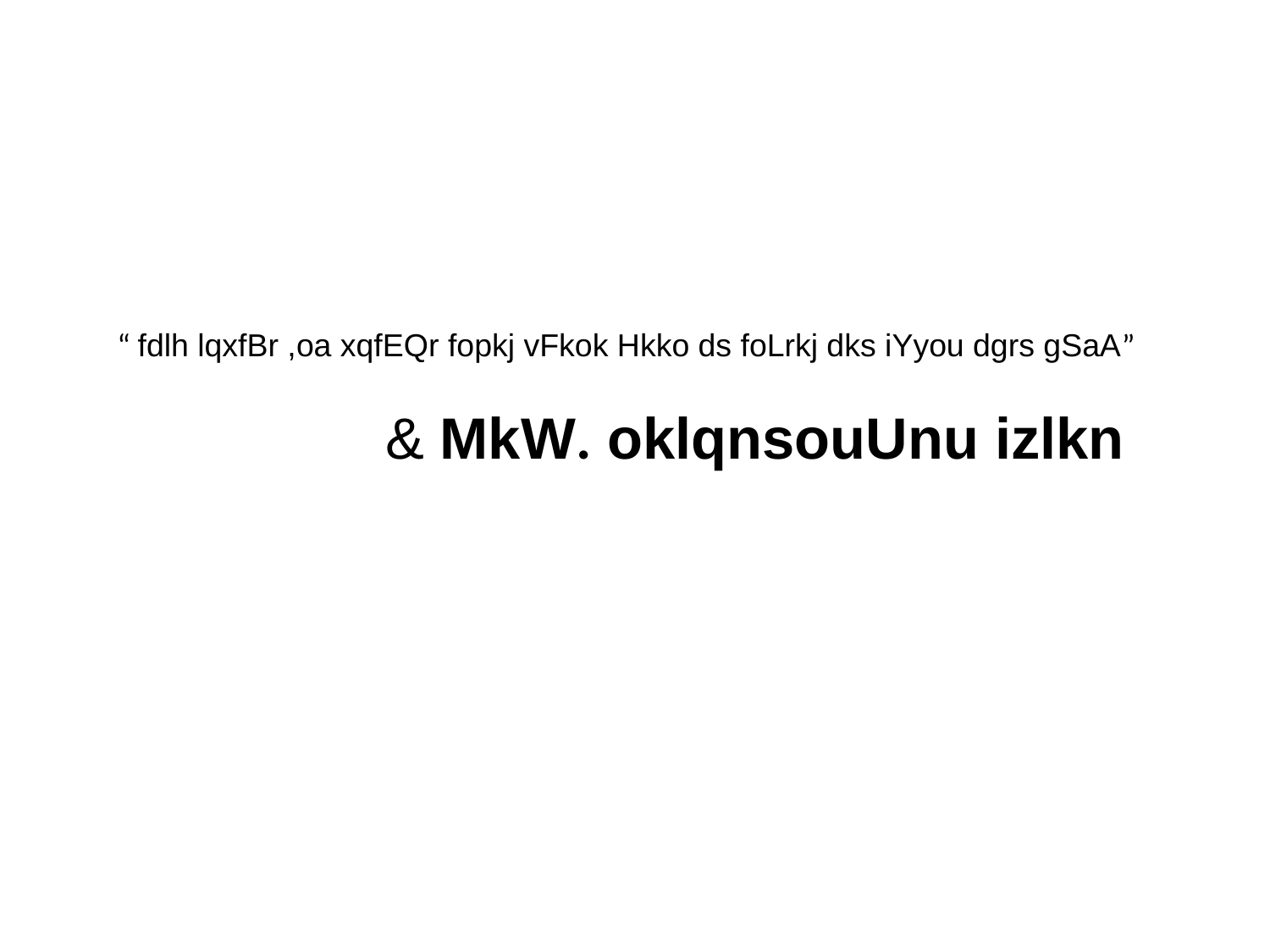

# “ fdlh lqxfBr ,oa xqfEQr fopkj vFkok Hkko ds foLrkj dks iYyou dgrs gSaA” & MkW. oklqnsouUnu izlkn